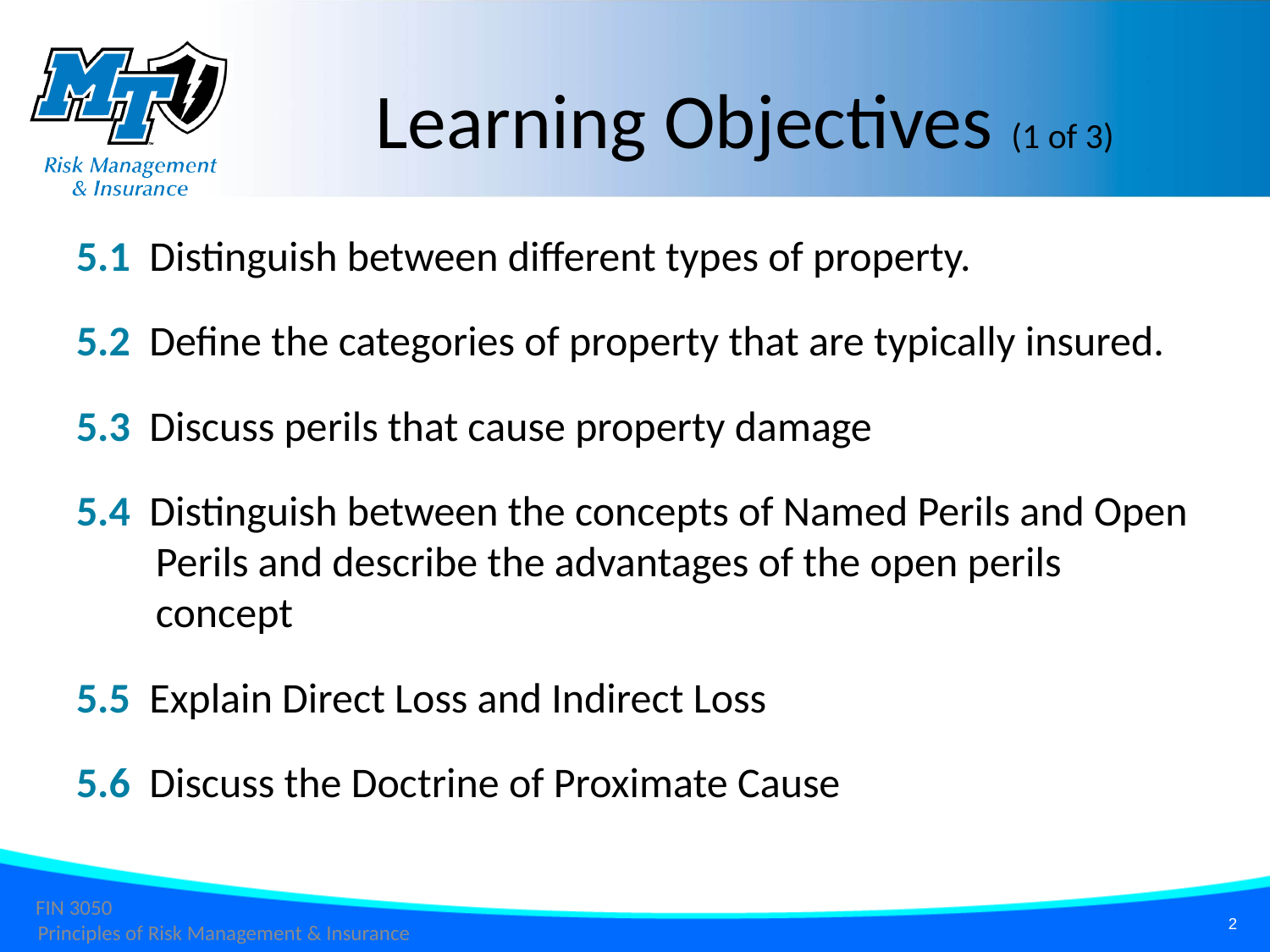

# Learning Objectives (1 of 3)
5.1  Distinguish between different types of property.

5.2  Define the categories of property that are typically insured.

5.3  Discuss perils that cause property damage

5.4  Distinguish between the concepts of Named Perils and Open Perils and describe the advantages of the open perils concept

5.5  Explain Direct Loss and Indirect Loss

5.6  Discuss the Doctrine of Proximate Cause

2